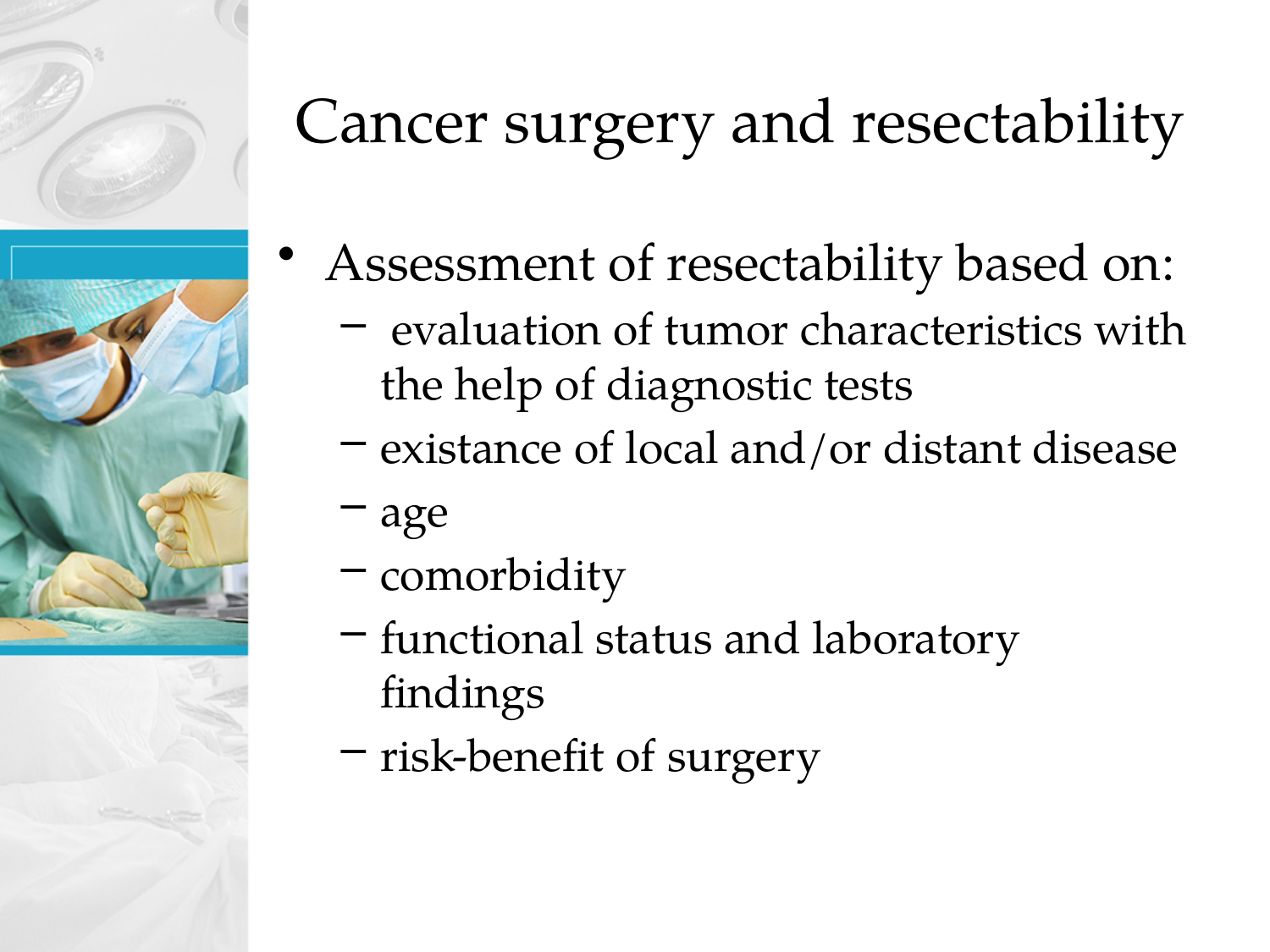

# Cancer surgery and resectability
Assessment of resectability based on:
 evaluation of tumor characteristics with the help of diagnostic tests
existance of local and/or distant disease
age
comorbidity
functional status and laboratory findings
risk-benefit of surgery